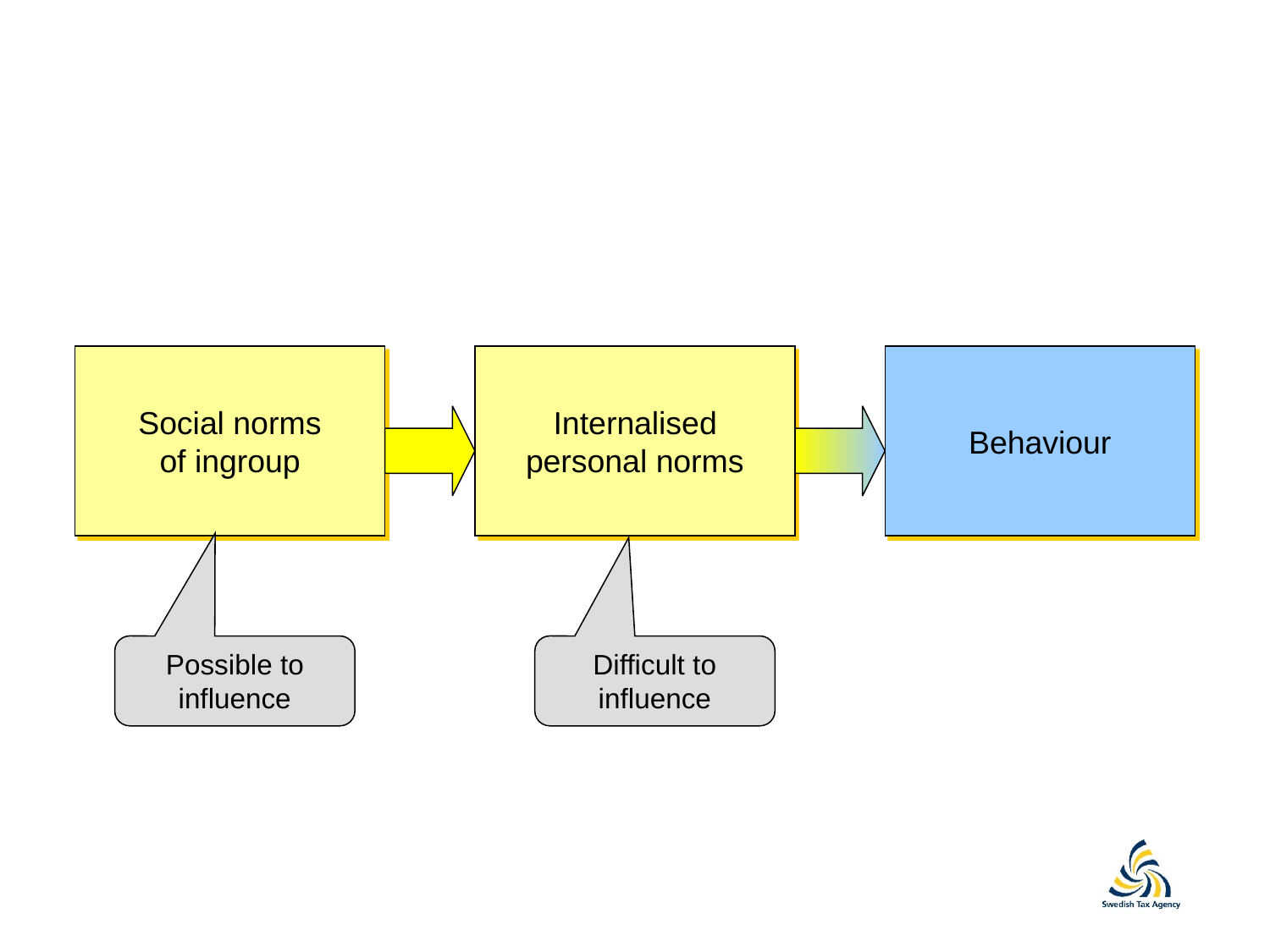

Social norms
of ingroup
Internalised
personal norms
Behaviour

Possible to influence
Difficult to influence